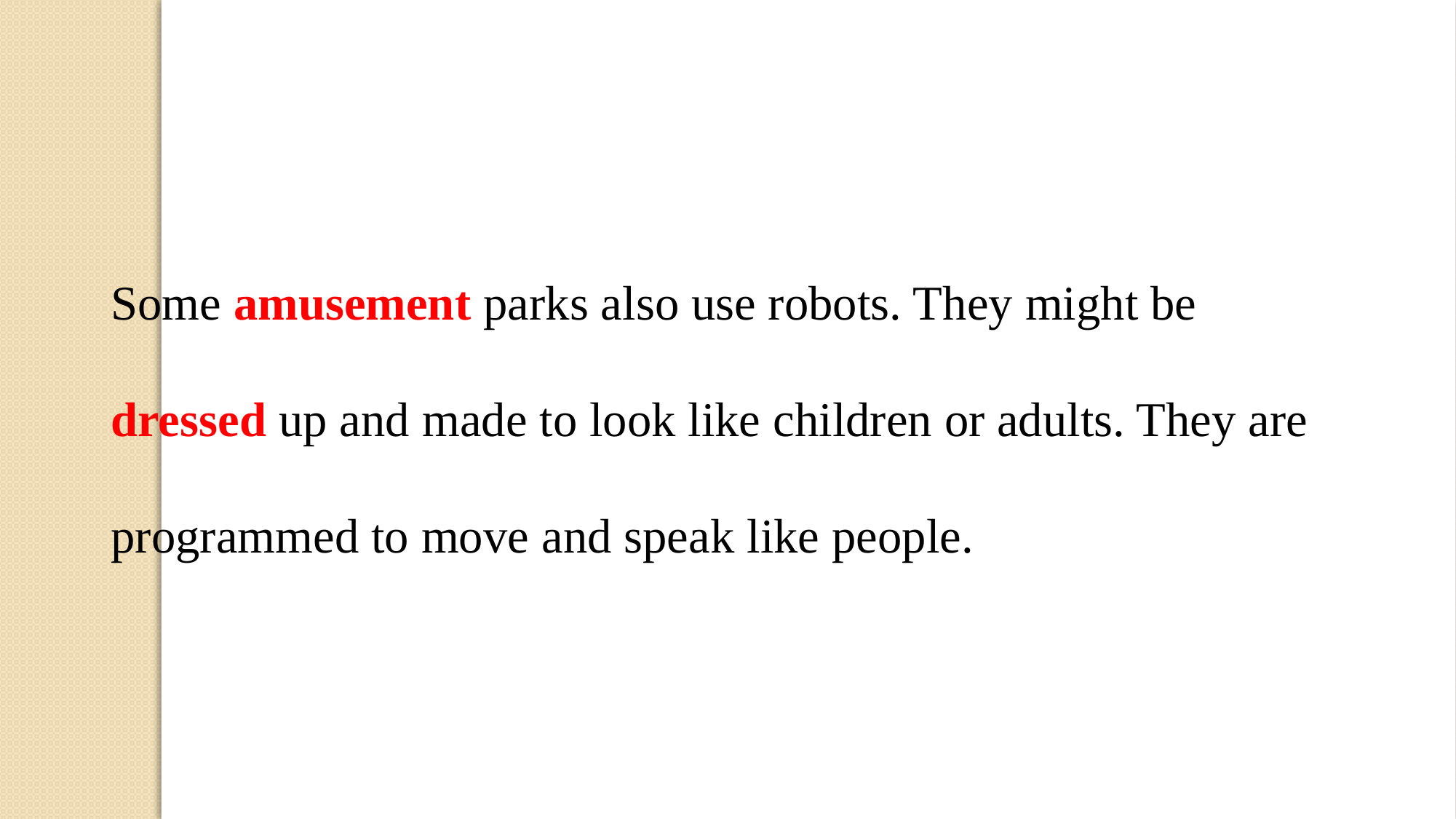

Some amusement parks also use robots. They might be

dressed up and made to look like children or adults. They are

programmed to move and speak like people.